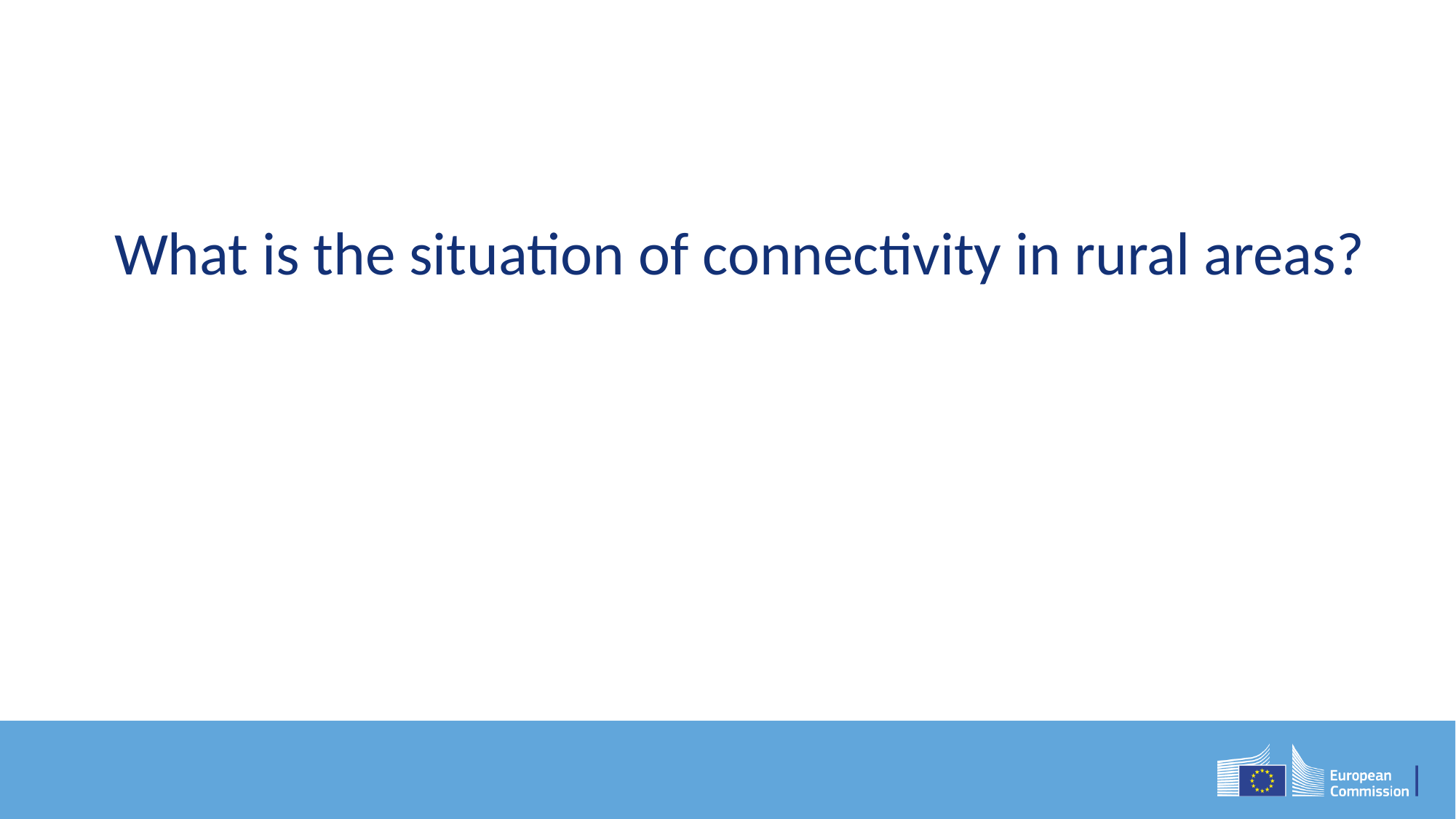

# What is the situation of connectivity in rural areas?